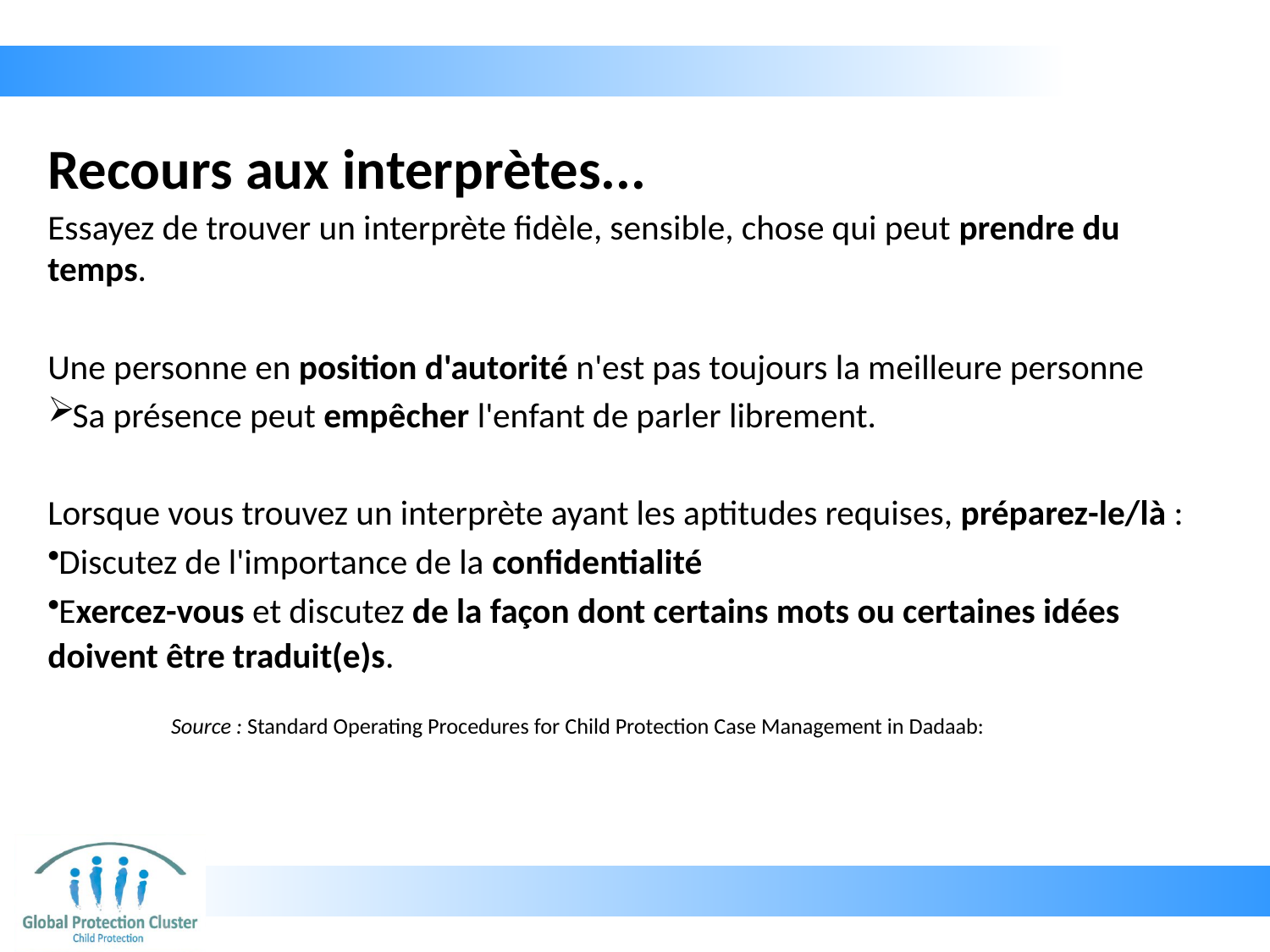

# Recours aux interprètes...

Essayez de trouver un interprète fidèle, sensible, chose qui peut prendre du temps.

Une personne en position d'autorité n'est pas toujours la meilleure personne
Sa présence peut empêcher l'enfant de parler librement.

Lorsque vous trouvez un interprète ayant les aptitudes requises, préparez-le/là :
Discutez de l'importance de la confidentialité
Exercez-vous et discutez de la façon dont certains mots ou certaines idées doivent être traduit(e)s.

Source : Standard Operating Procedures for Child Protection Case Management in Dadaab: